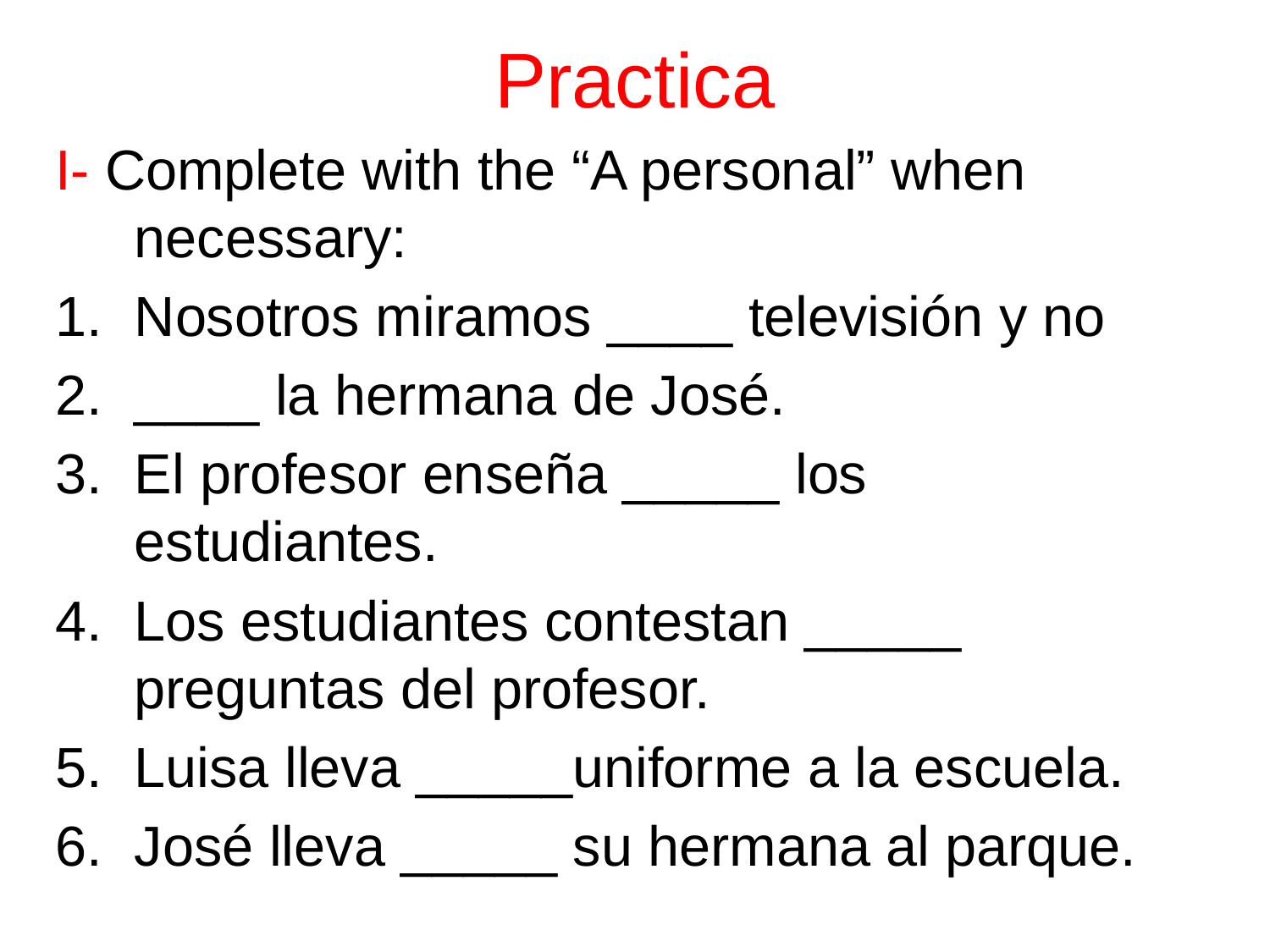

# Practica
I- Complete with the “A personal” when necessary:
Nosotros miramos ____ televisión y no
____ la hermana de José.
El profesor enseña _____ los estudiantes.
Los estudiantes contestan _____ preguntas del profesor.
Luisa lleva _____uniforme a la escuela.
José lleva _____ su hermana al parque.